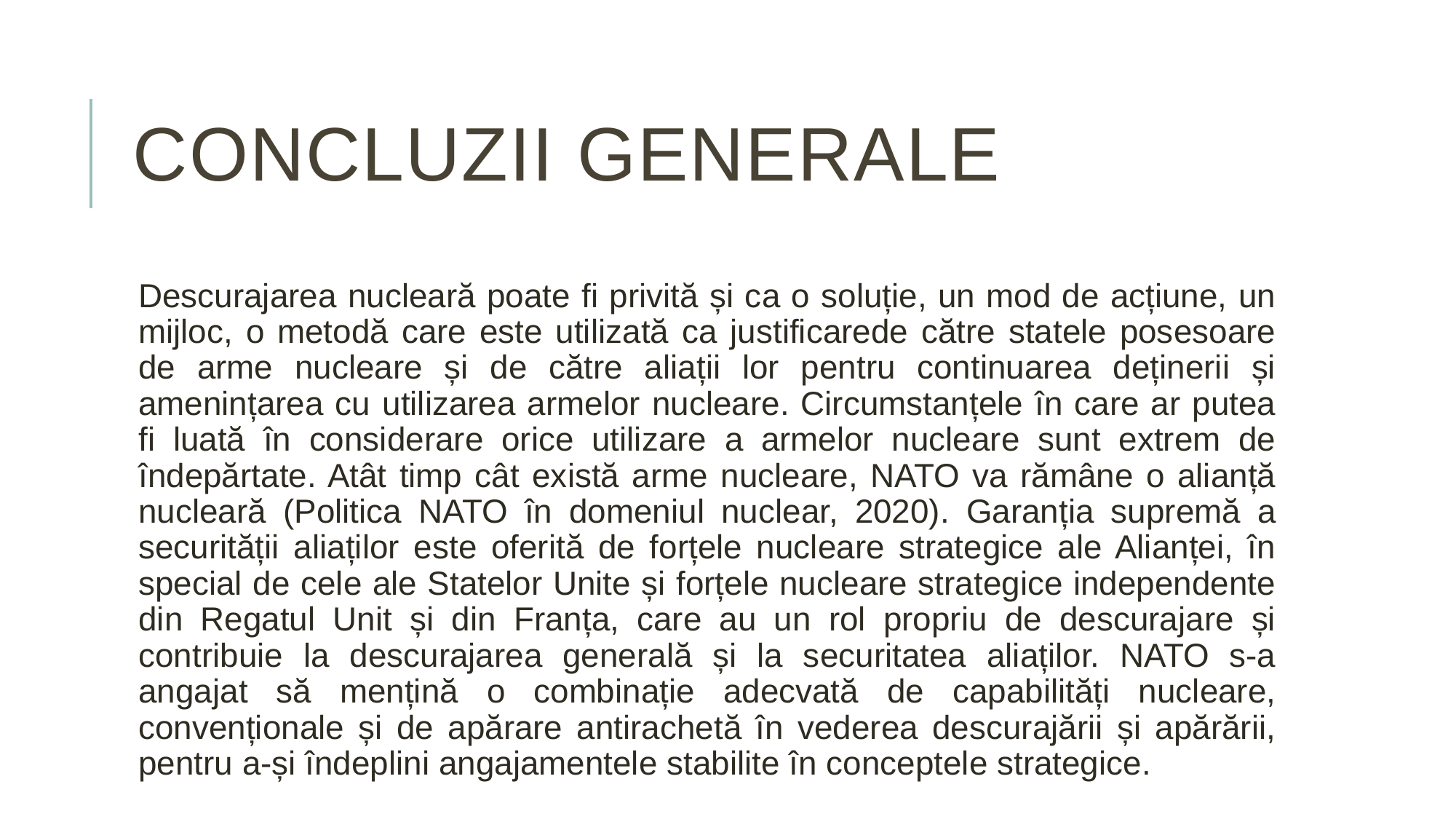

# Concluzii generale
Descurajarea nucleară poate fi privită și ca o soluție, un mod de acțiune, un mijloc, o metodă care este utilizată ca justificarede către statele posesoare de arme nucleare și de către aliații lor pentru continuarea deținerii și amenințarea cu utilizarea armelor nucleare. Circumstanțele în care ar putea fi luată în considerare orice utilizare a armelor nucleare sunt extrem de îndepărtate. Atât timp cât există arme nucleare, NATO va rămâne o alianță nucleară (Politica NATO în domeniul nuclear, 2020). Garanția supremă a securității aliaților este oferită de forțele nucleare strategice ale Alianței, în special de cele ale Statelor Unite și forțele nucleare strategice independente din Regatul Unit și din Franța, care au un rol propriu de descurajare și contribuie la descurajarea generală și la securitatea aliaților. NATO s-a angajat să mențină o combinație adecvată de capabilități nucleare, convenționale și de apărare antirachetă în vederea descurajării și apărării, pentru a-și îndeplini angajamentele stabilite în conceptele strategice.